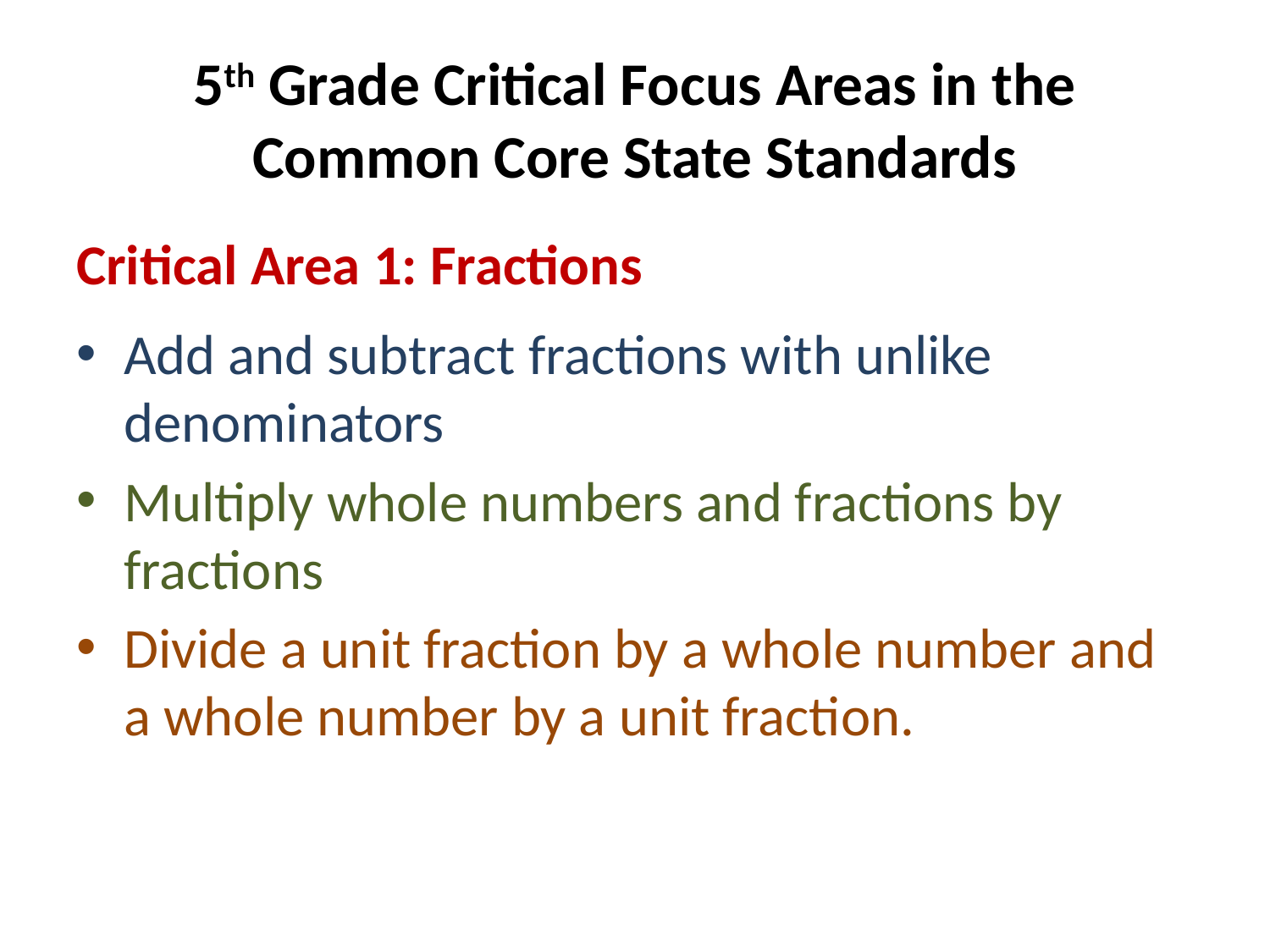

# 5th Grade Critical Focus Areas in the Common Core State Standards
Critical Area 1: Fractions
Add and subtract fractions with unlike denominators
Multiply whole numbers and fractions by fractions
Divide a unit fraction by a whole number and a whole number by a unit fraction.